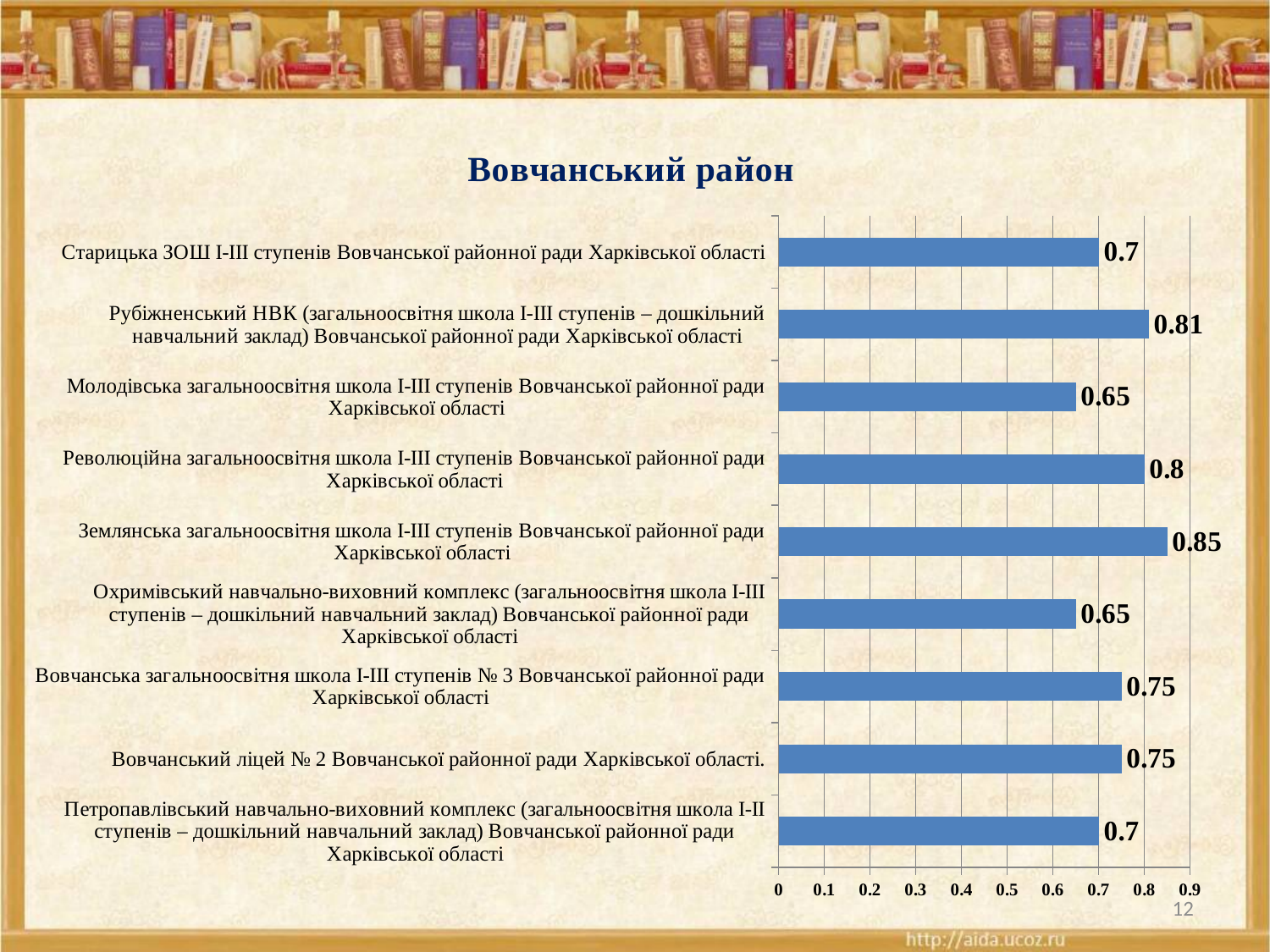

### Chart: Вовчанський район

| Category | Вовчанський район |
|---|---|
| Петропавлівський навчально-виховний комплекс (загальноосвітня школа І-ІІ ступенів – дошкільний навчальний заклад) Вовчанської районної ради Харківської області | 0.7 |
| Вовчанський ліцей № 2 Вовчанської районної ради Харківської області. | 0.75 |
| Вовчанська загальноосвітня школа І-ІІІ ступенів № 3 Вовчанської районної ради Харківської області | 0.75 |
| Охримівський навчально-виховний комплекс (загальноосвітня школа І-ІІІ ступенів – дошкільний навчальний заклад) Вовчанської районної ради Харківської області | 0.65 |
| Землянська загальноосвітня школа І-ІІІ ступенів Вовчанської районної ради Харківської області | 0.85 |
| Революційна загальноосвітня школа І-ІІІ ступенів Вовчанської районної ради Харківської області | 0.8 |
| Молодівська загальноосвітня школа І-ІІІ ступенів Вовчанської районної ради Харківської області | 0.65 |
| Рубіжненський НВК (загальноосвітня школа І-ІІІ ступенів – дошкільний навчальний заклад) Вовчанської районної ради Харківської області | 0.81 |
| Старицька ЗОШ І-ІІІ ступенів Вовчанської районної ради Харківської області | 0.7 |
12